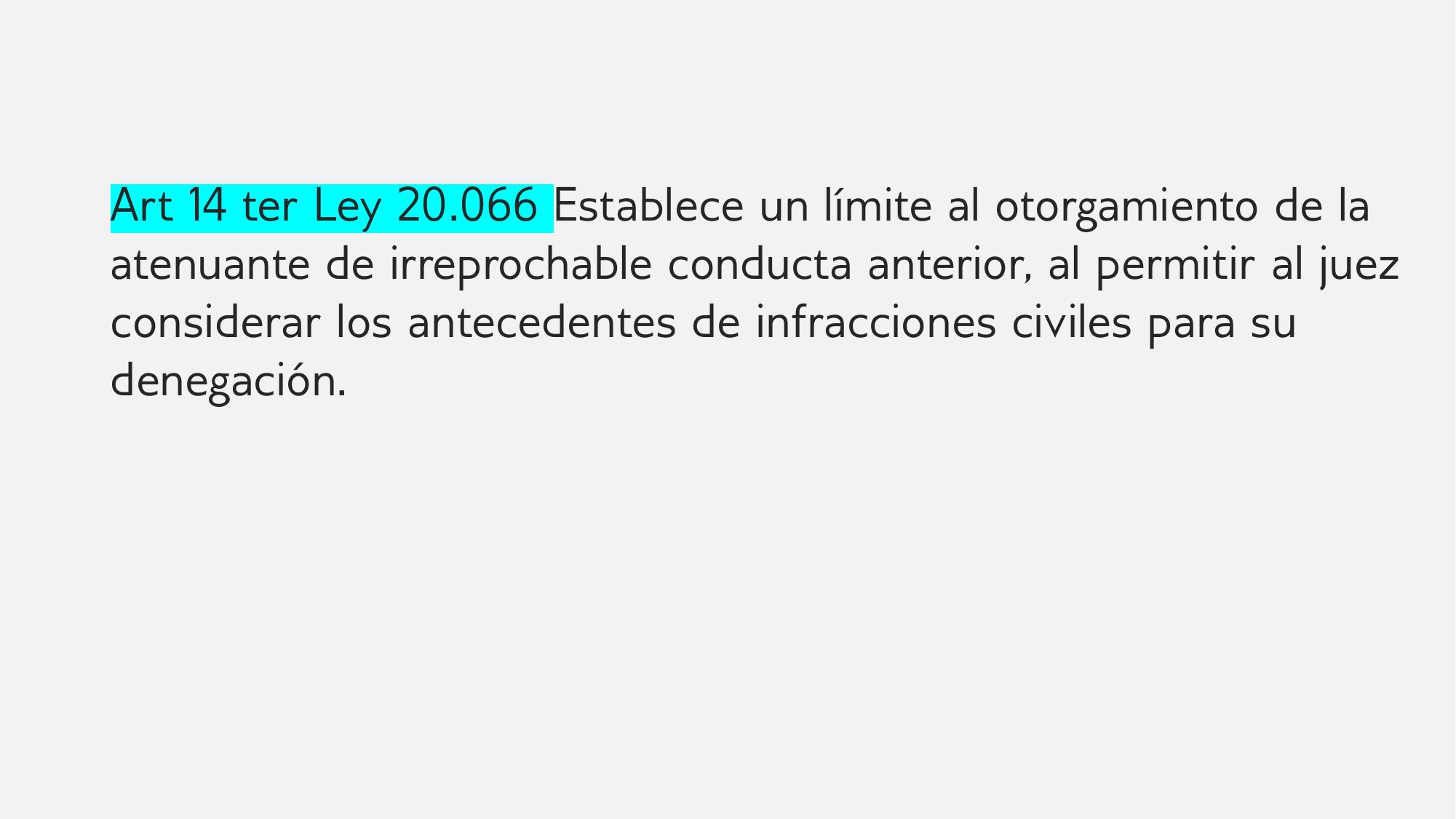

Art 14 ter Ley 20.066 Establece un límite al otorgamiento de la atenuante de irreprochable conducta anterior, al permitir al juez considerar los antecedentes de infracciones civiles para su denegación.